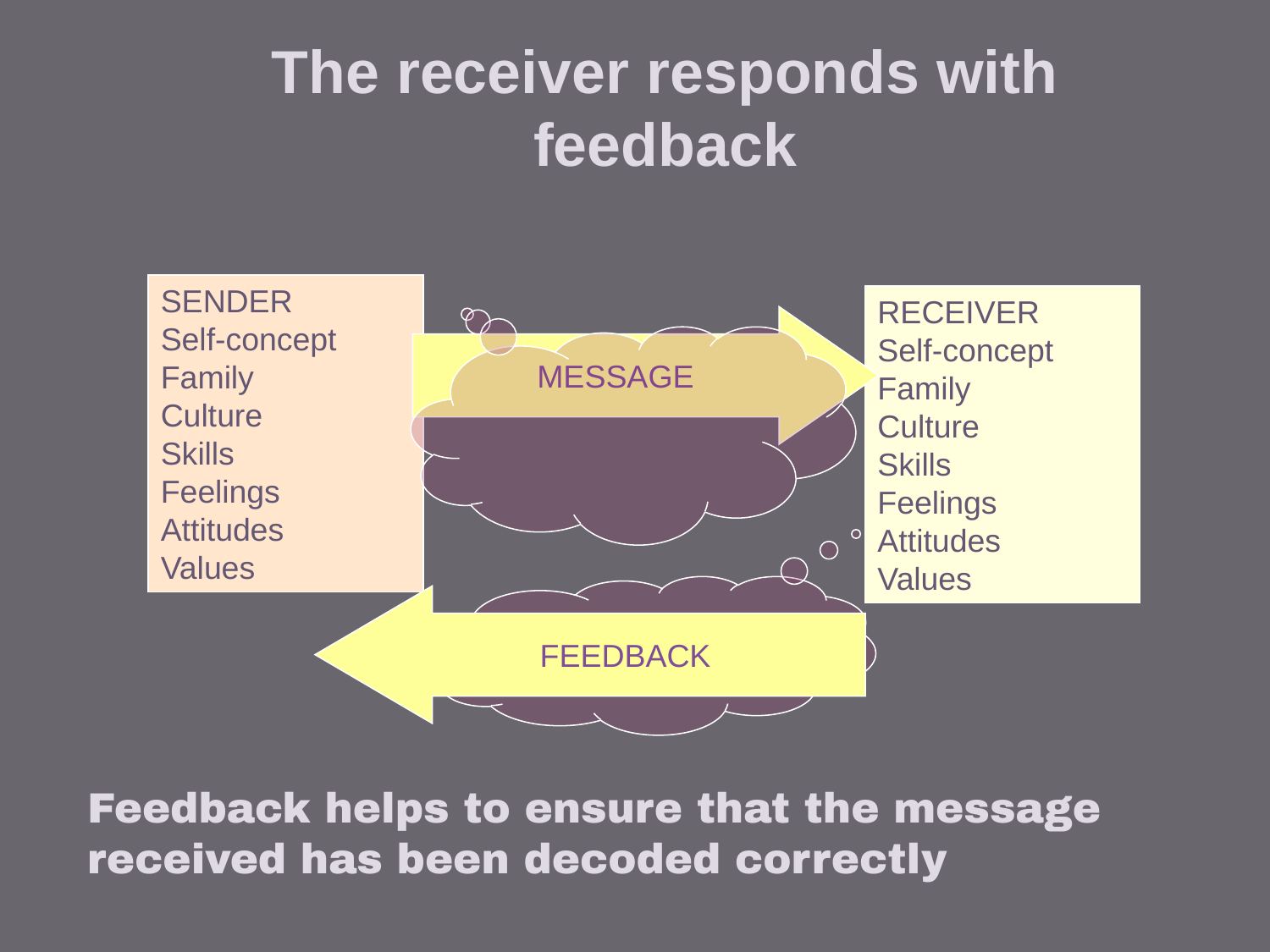

# The receiver responds with feedback
SENDER
Self-concept
Family
Culture
Skills
Feelings
Attitudes
Values
RECEIVER
Self-concept
Family
Culture
Skills
Feelings
Attitudes
Values
MESSAGE

FEEDBACK
Feedback helps to ensure that the message
received has been decoded correctly